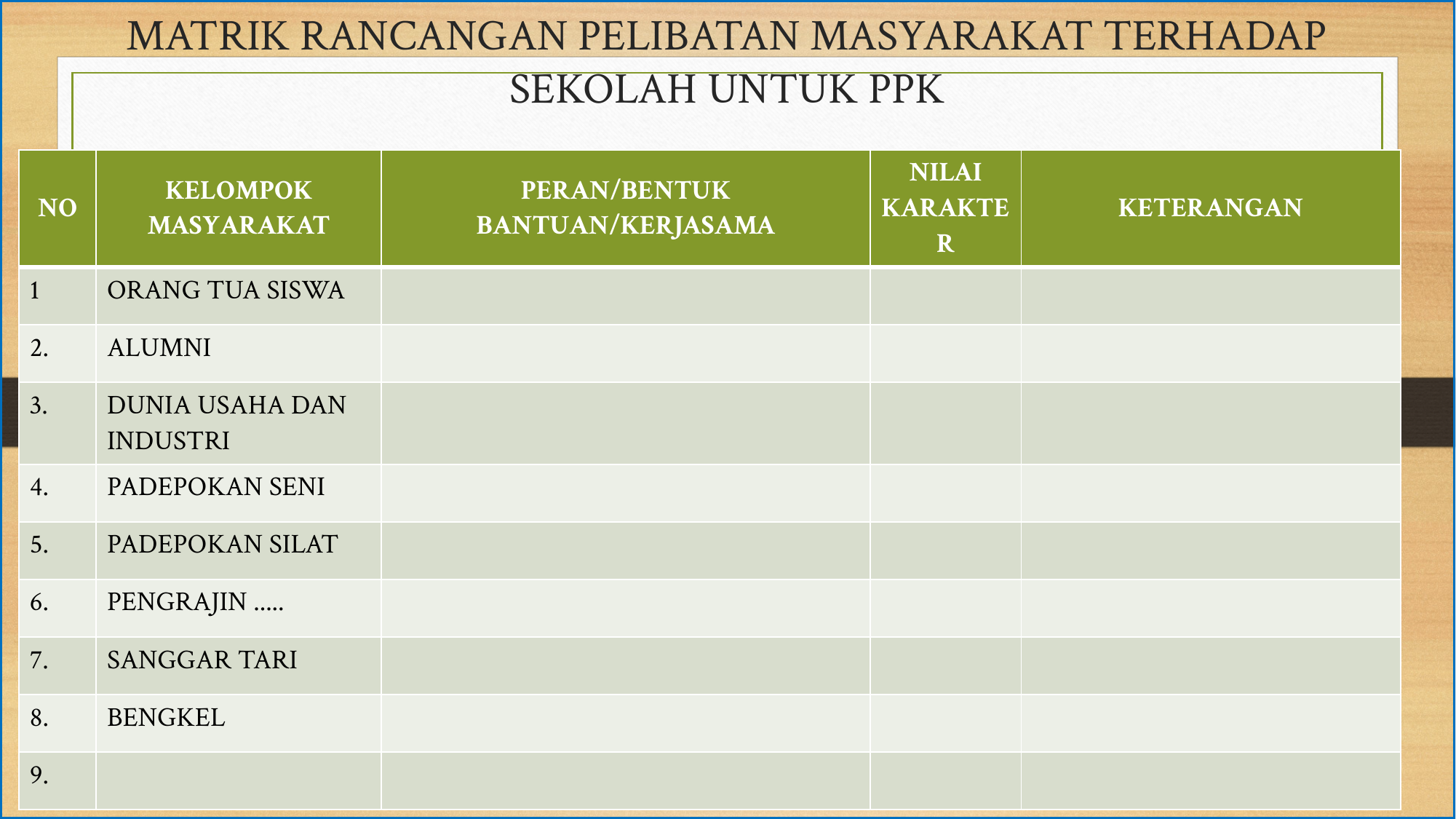

# MATRIK RANCANGAN PELIBATAN MASYARAKAT TERHADAP SEKOLAH UNTUK PPK
| NO | KELOMPOK MASYARAKAT | PERAN/BENTUK BANTUAN/KERJASAMA | NILAI KARAKTER | KETERANGAN |
| --- | --- | --- | --- | --- |
| 1 | ORANG TUA SISWA |  |  |  |
| 2. | ALUMNI |  |  |  |
| 3. | DUNIA USAHA DAN INDUSTRI |  |  |  |
| 4. | PADEPOKAN SENI |  |  |  |
| 5. | PADEPOKAN SILAT |  |  |  |
| 6. | PENGRAJIN ..... |  |  |  |
| 7. | SANGGAR TARI |  |  |  |
| 8. | BENGKEL |  |  |  |
| 9. |  |  |  |  |